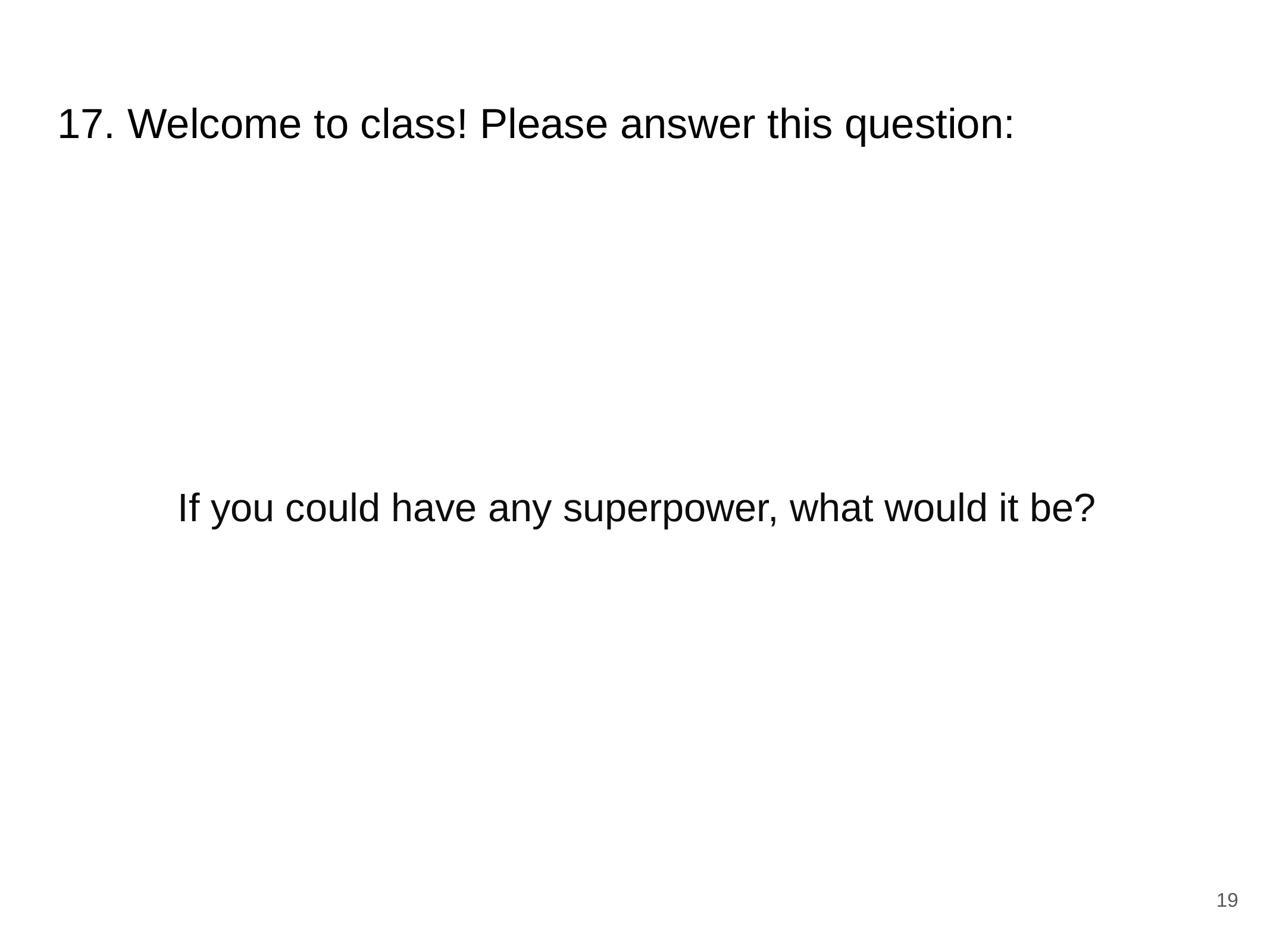

# 17. Welcome to class! Please answer this question:
If you could have any superpower, what would it be?

19